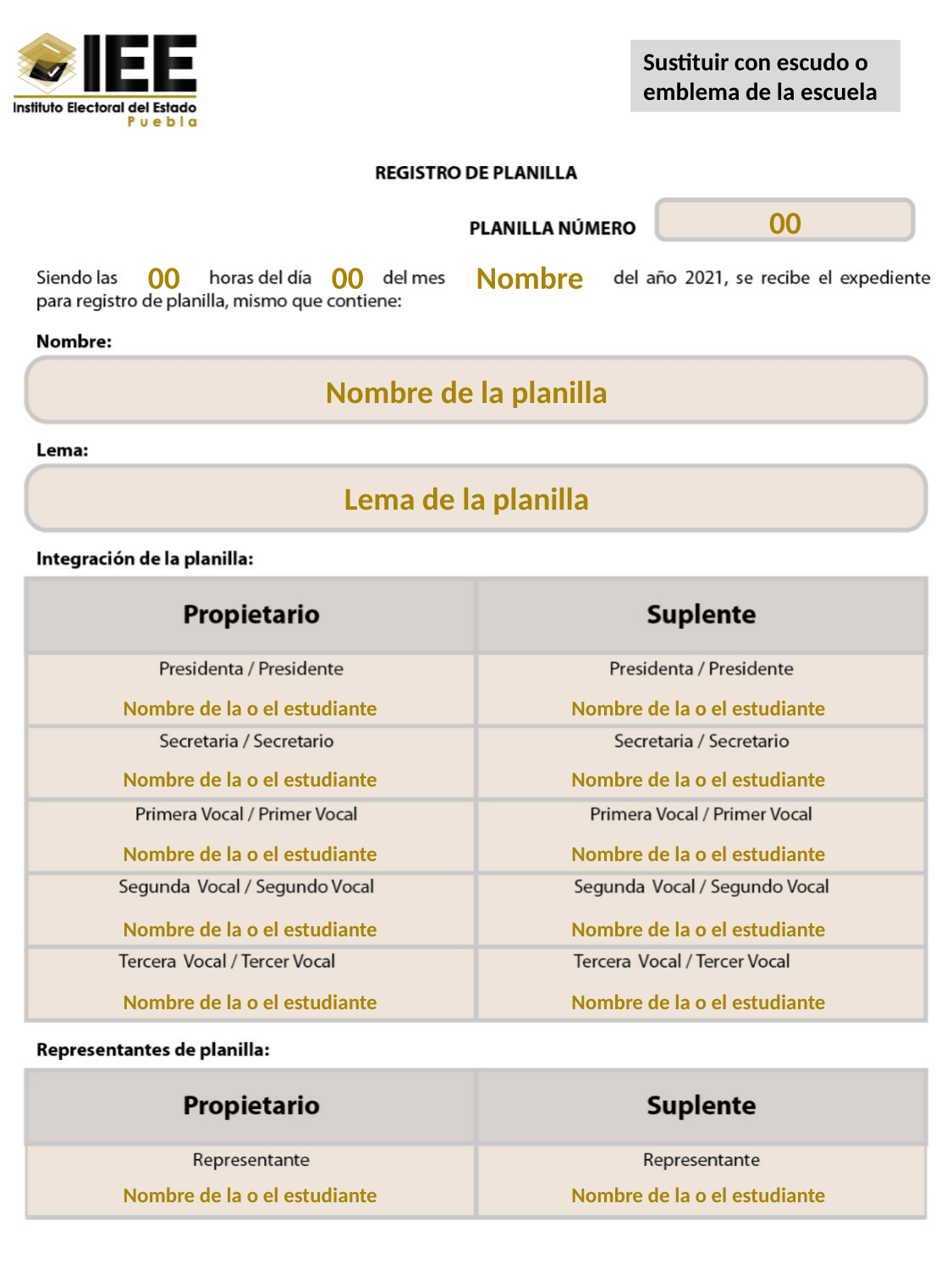

Sustituir con escudo o emblema de la escuela
00
00
00
Nombre
Nombre de la planilla
Lema de la planilla
Nombre de la o el estudiante
Nombre de la o el estudiante
Nombre de la o el estudiante
Nombre de la o el estudiante
Nombre de la o el estudiante
Nombre de la o el estudiante
Nombre de la o el estudiante
Nombre de la o el estudiante
Nombre de la o el estudiante
Nombre de la o el estudiante
Nombre de la o el estudiante
Nombre de la o el estudiante